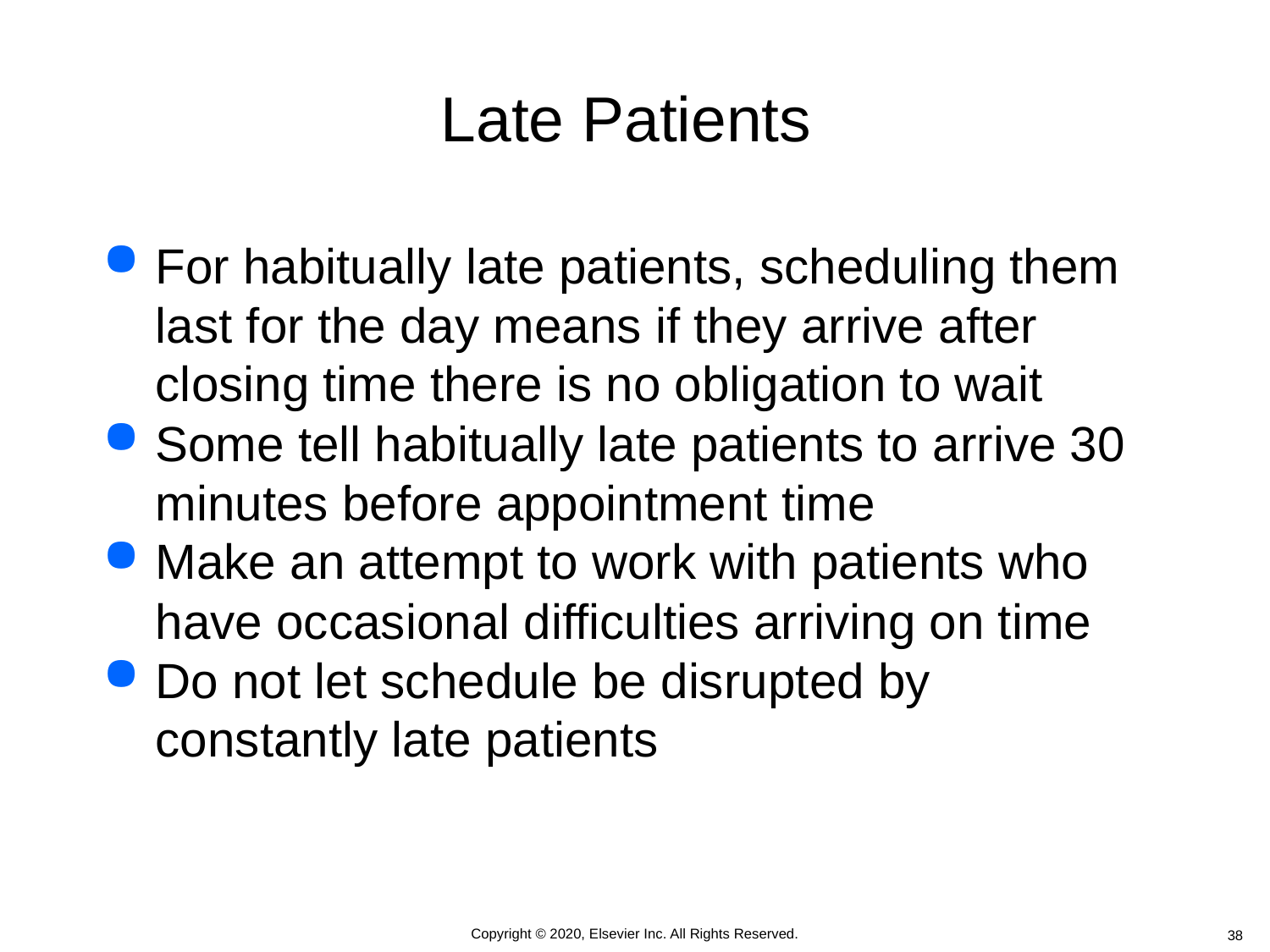

# Late Patients
For habitually late patients, scheduling them last for the day means if they arrive after closing time there is no obligation to wait
Some tell habitually late patients to arrive 30 minutes before appointment time
Make an attempt to work with patients who have occasional difficulties arriving on time
Do not let schedule be disrupted by constantly late patients

 38